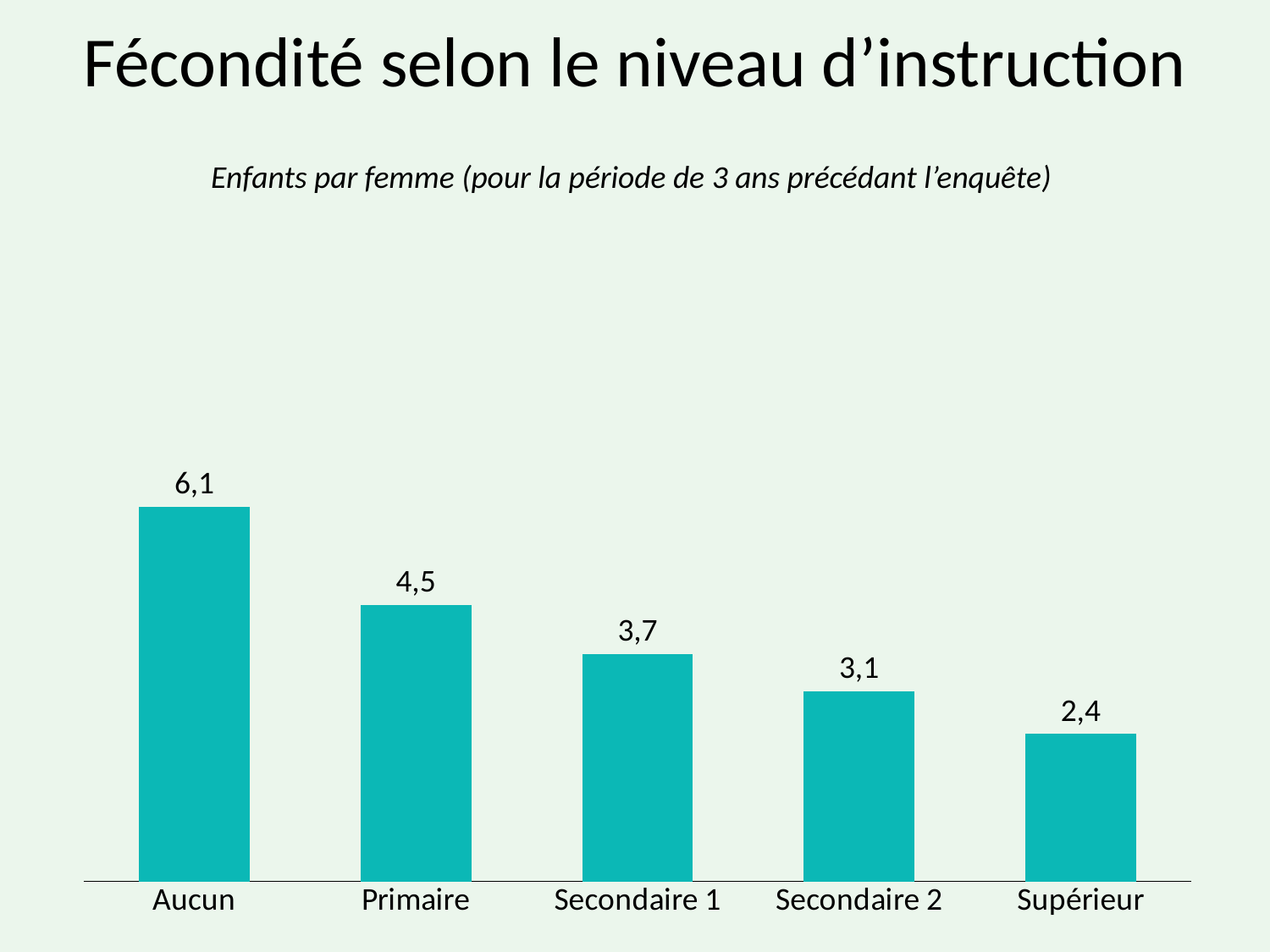

# Fécondité selon le niveau d’instruction
Enfants par femme (pour la période de 3 ans précédant l’enquête)

### Chart

| Category | Series 1 |
|---|---|
| Aucun | 6.1 |
| Primaire | 4.5 |
| Secondaire 1 | 3.7 |
| Secondaire 2 | 3.1 |
| Supérieur | 2.4 |